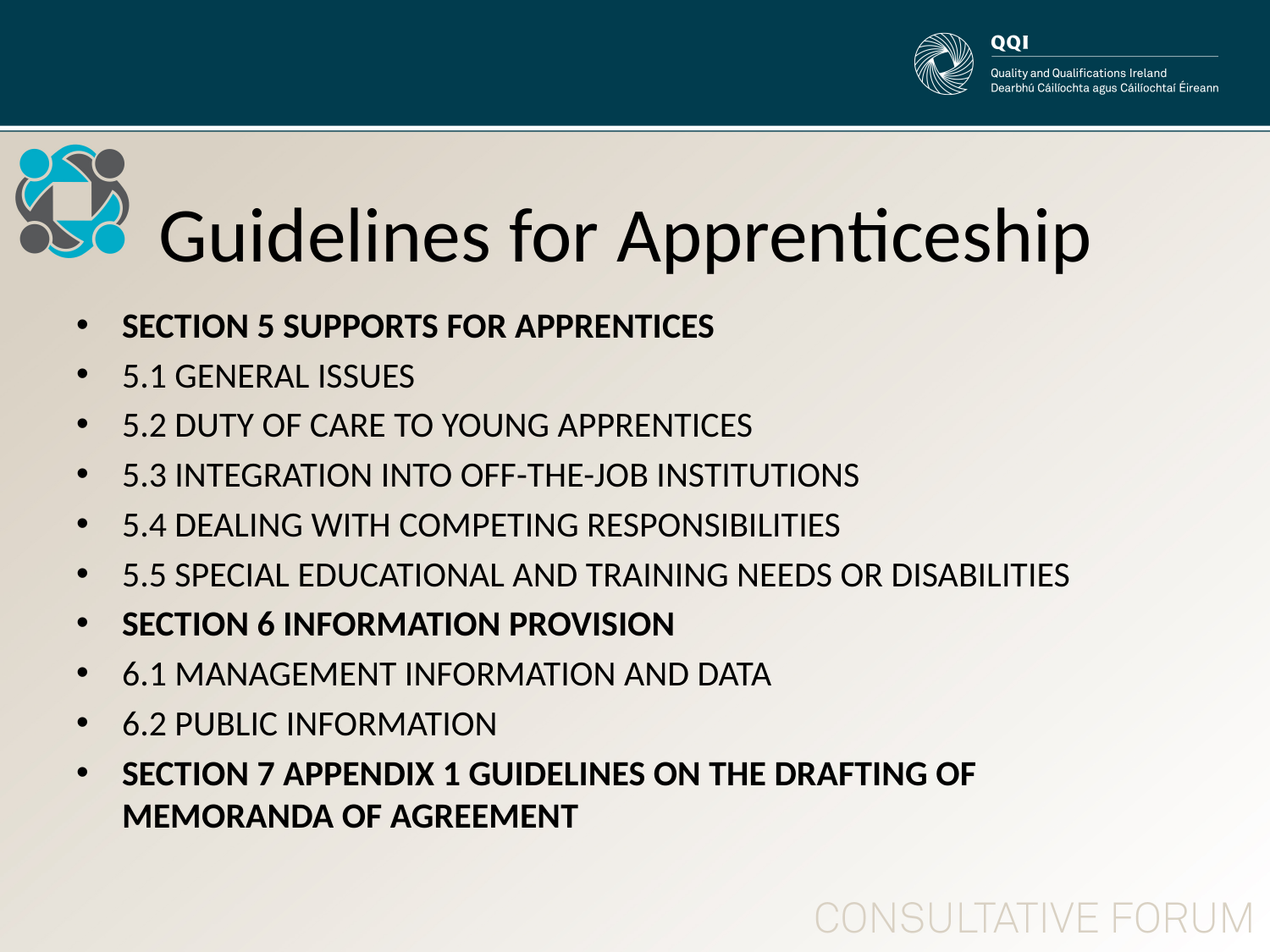

# Guidelines for Apprenticeship
SECTION 5 SUPPORTS FOR APPRENTICES
5.1 GENERAL ISSUES
5.2 DUTY OF CARE TO YOUNG APPRENTICES
5.3 INTEGRATION INTO OFF-THE-JOB INSTITUTIONS
5.4 DEALING WITH COMPETING RESPONSIBILITIES
5.5 SPECIAL EDUCATIONAL AND TRAINING NEEDS OR DISABILITIES
SECTION 6 INFORMATION PROVISION
6.1 MANAGEMENT INFORMATION AND DATA
6.2 PUBLIC INFORMATION
SECTION 7 APPENDIX 1 GUIDELINES ON THE DRAFTING OF MEMORANDA OF AGREEMENT